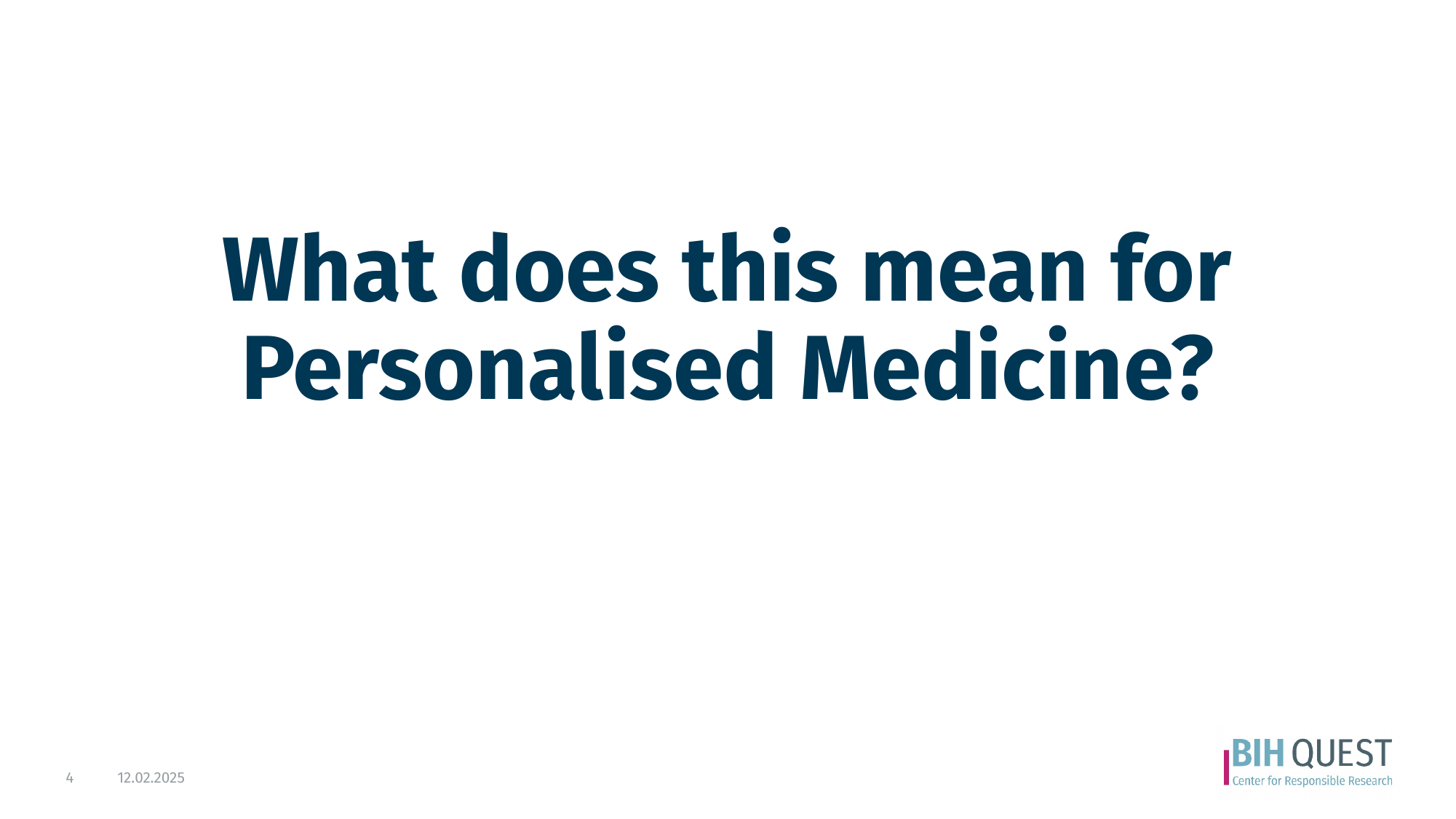

# What does this mean for Personalised Medicine?
4
12.02.2025